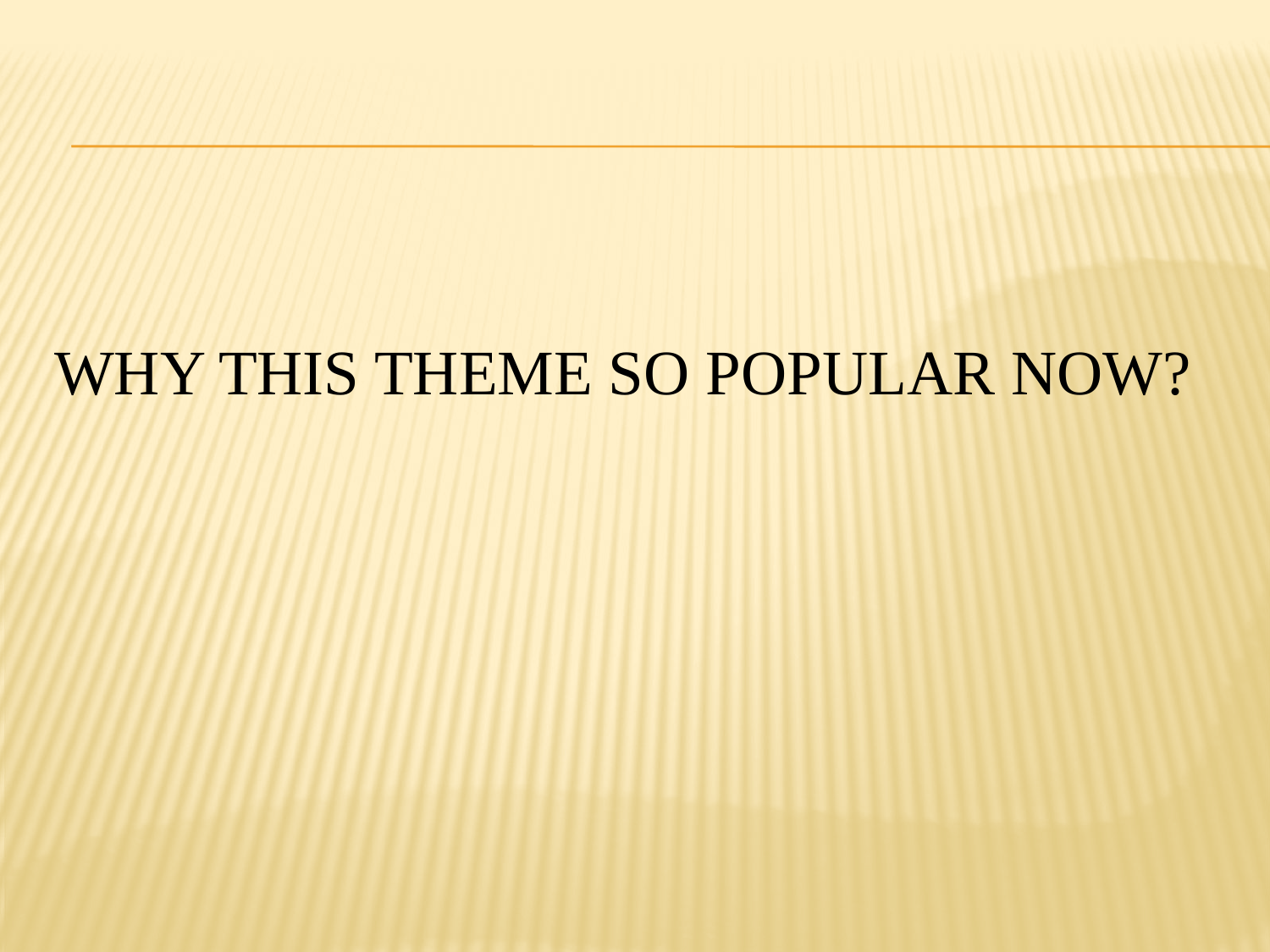

# Why this theme so popular now?